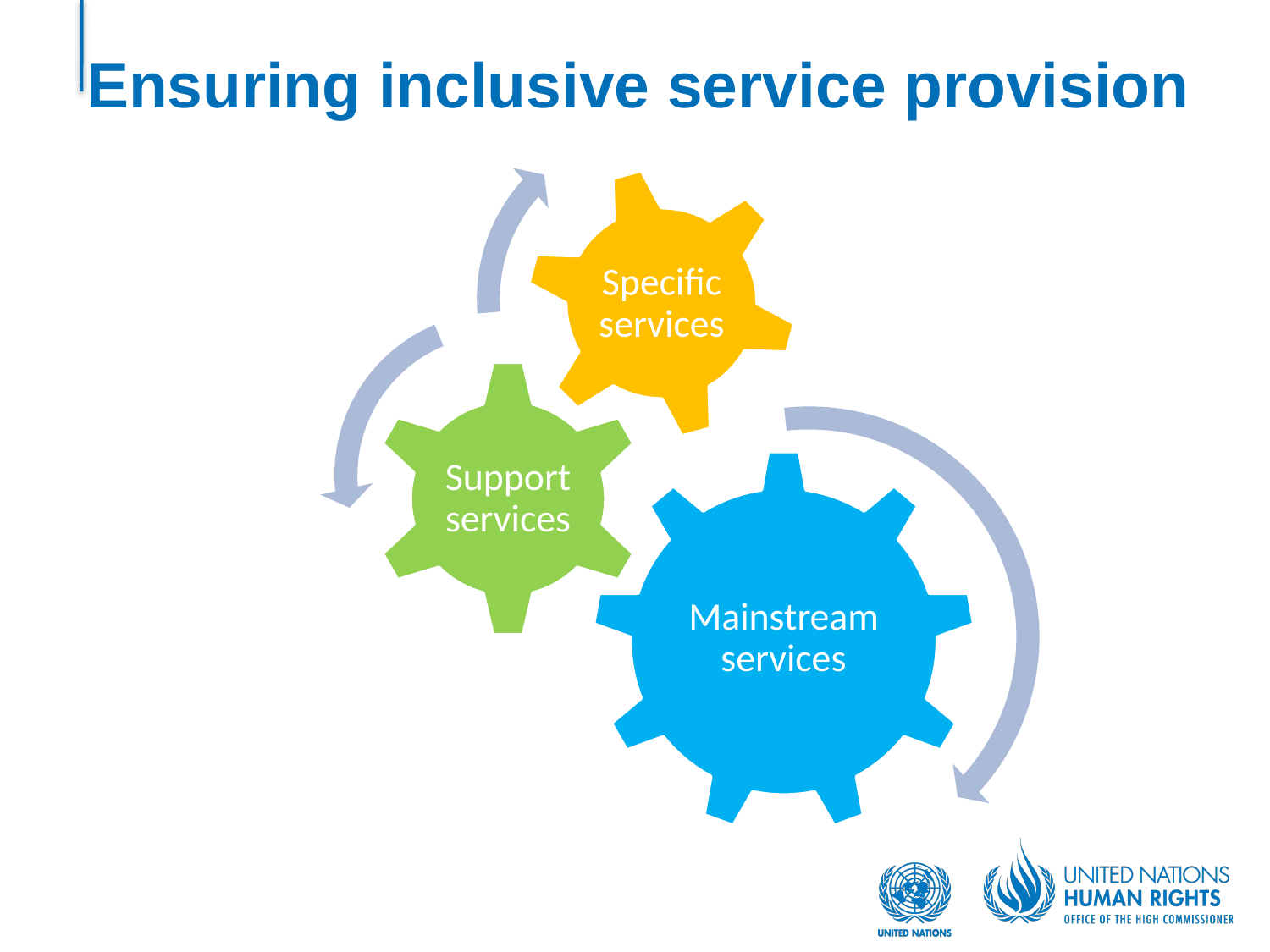

# Ensuring inclusive service provision
Mainstream services
Support services
Specific services